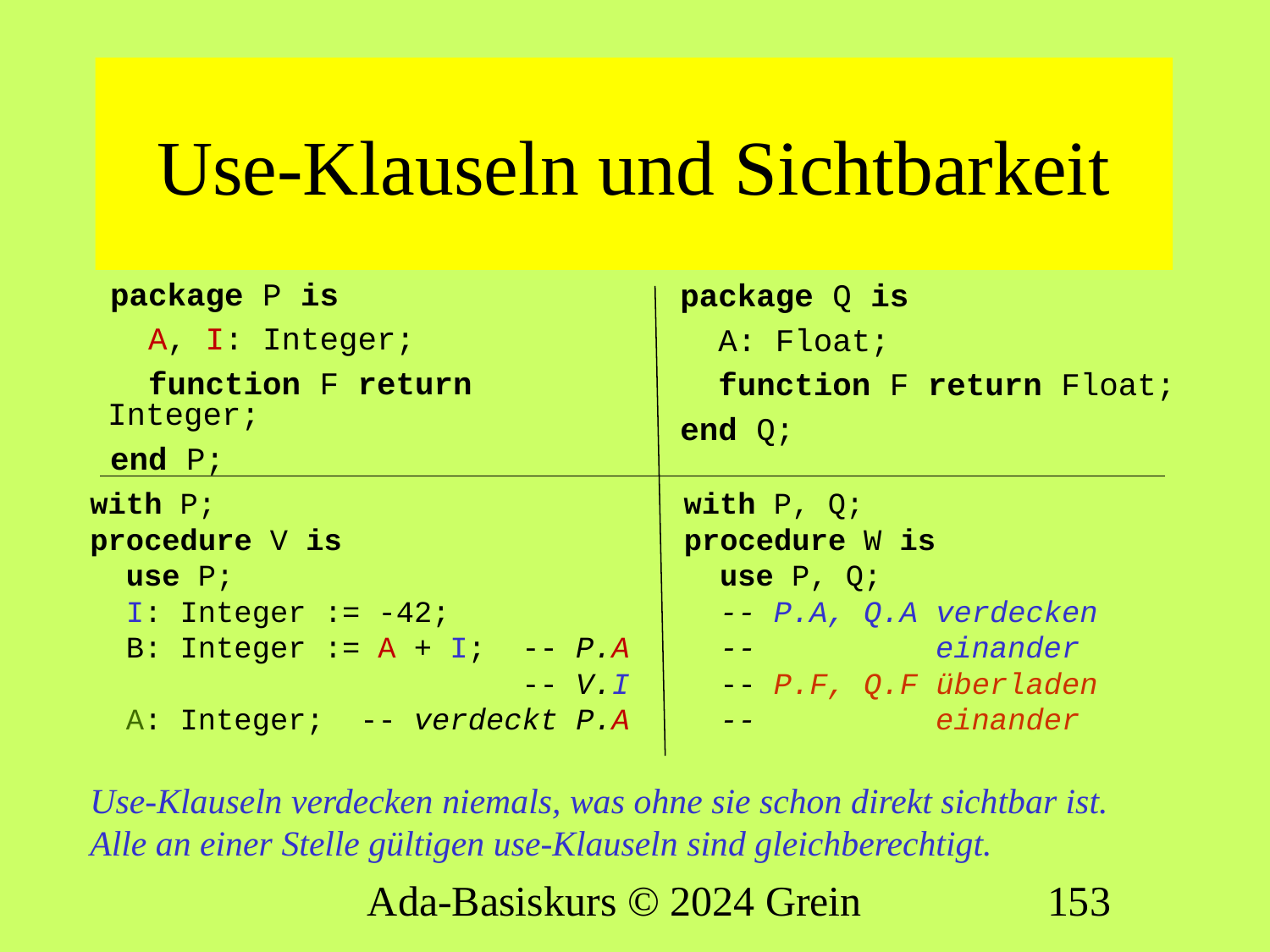

# Use-Klauseln und Sichtbarkeit
package P is
  A, I: Integer;
  function F return Integer;
end P;
package Q is
  A: Float;
  function F return Float;
end Q;
with P;                          with P, Q;
procedure V is                   procedure W is
  use P;                           use P, Q;
  I: Integer := -42;               -- P.A, Q.A verdecken
  B: Integer := A + I;  -- P.A     --          einander
                        -- V.I     -- P.F, Q.F überladen
  A: Integer;  -- verdeckt P.A     --          einander

Use-Klauseln verdecken niemals, was ohne sie schon direkt sichtbar ist.
Alle an einer Stelle gültigen use-Klauseln sind gleichberechtigt.
Ada-Basiskurs © 2024 Grein
153